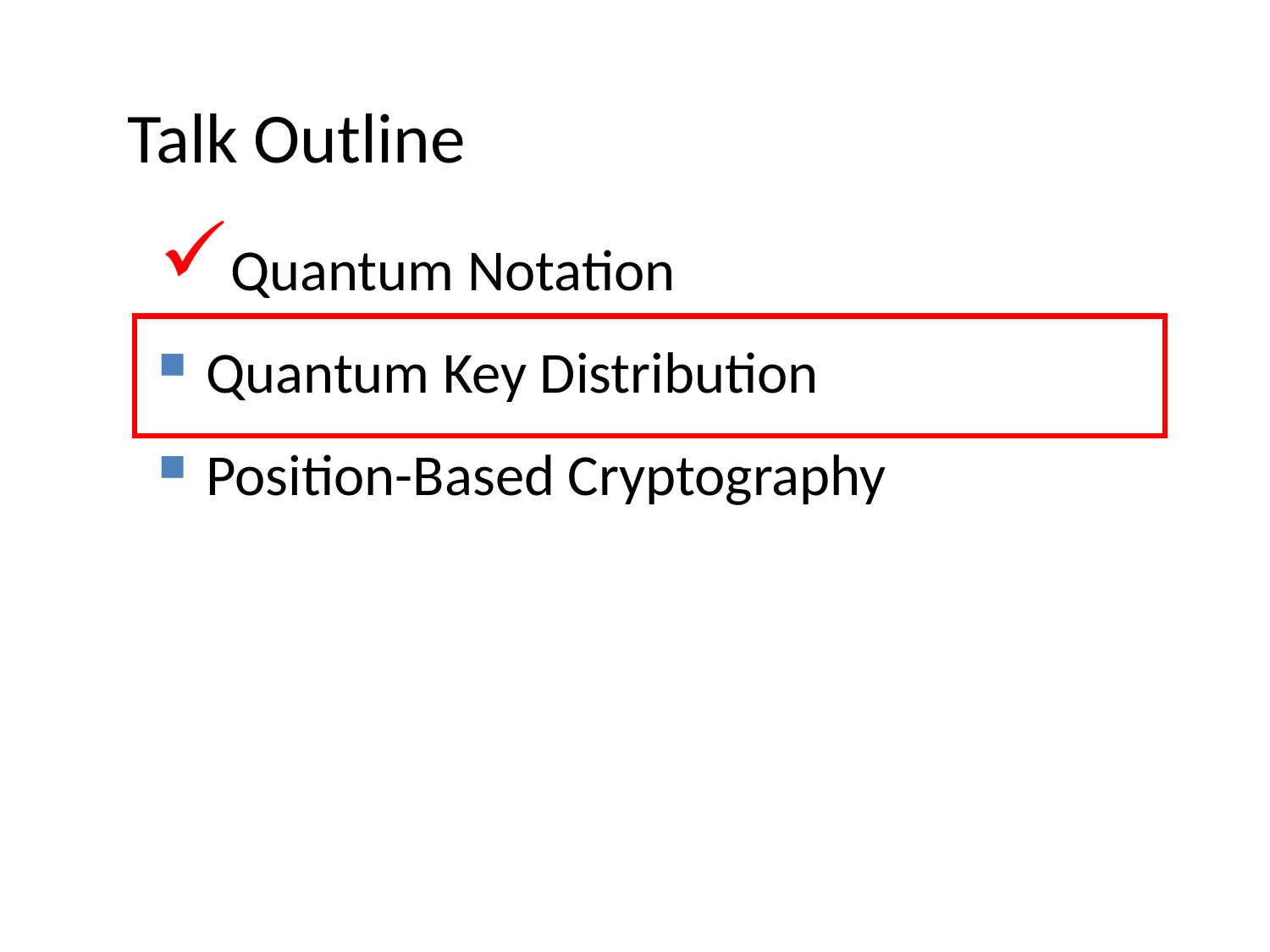

# Talk Outline
Quantum Notation
Quantum Key Distribution
Position-Based Cryptography